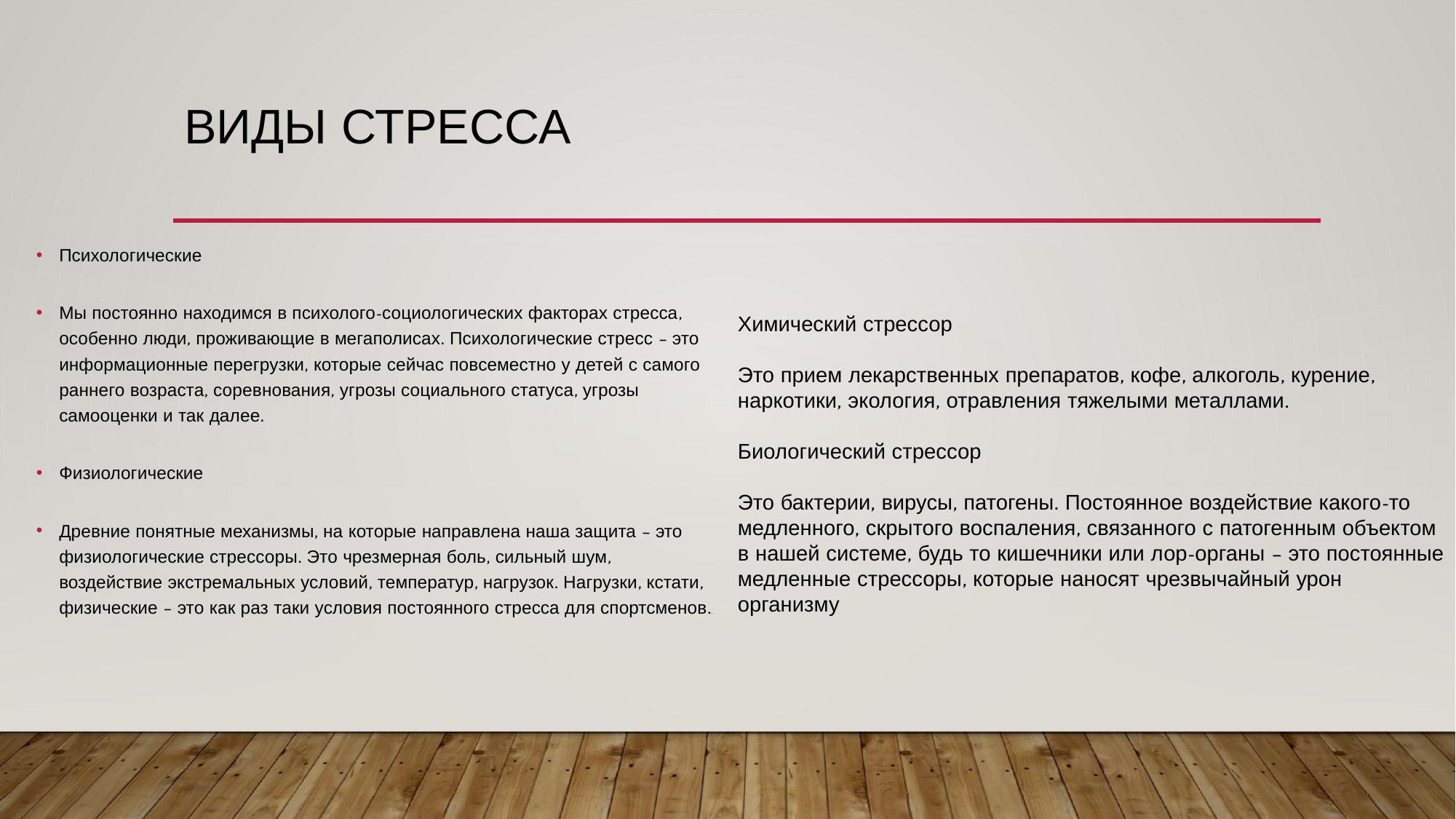

# Виды стресса
Психологические

Мы постоянно находимся в психолого-социологических факторах стресса, особенно люди, проживающие в мегаполисах. Психологические стресс – это информационные перегрузки, которые сейчас повсеместно у детей с самого раннего возраста, соревнования, угрозы социального статуса, угрозы самооценки и так далее.

Физиологические

Древние понятные механизмы, на которые направлена наша защита – это физиологические стрессоры. Это чрезмерная боль, сильный шум, воздействие экстремальных условий, температур, нагрузок. Нагрузки, кстати, физические – это как раз таки условия постоянного стресса для спортсменов..
Химический стрессор

Это прием лекарственных препаратов, кофе, алкоголь, курение, наркотики, экология, отравления тяжелыми металлами.

Биологический стрессор

Это бактерии, вирусы, патогены. Постоянное воздействие какого-то медленного, скрытого воспаления, связанного с патогенным объектом в нашей системе, будь то кишечники или лор-органы – это постоянные медленные стрессоры, которые наносят чрезвычайный урон организму